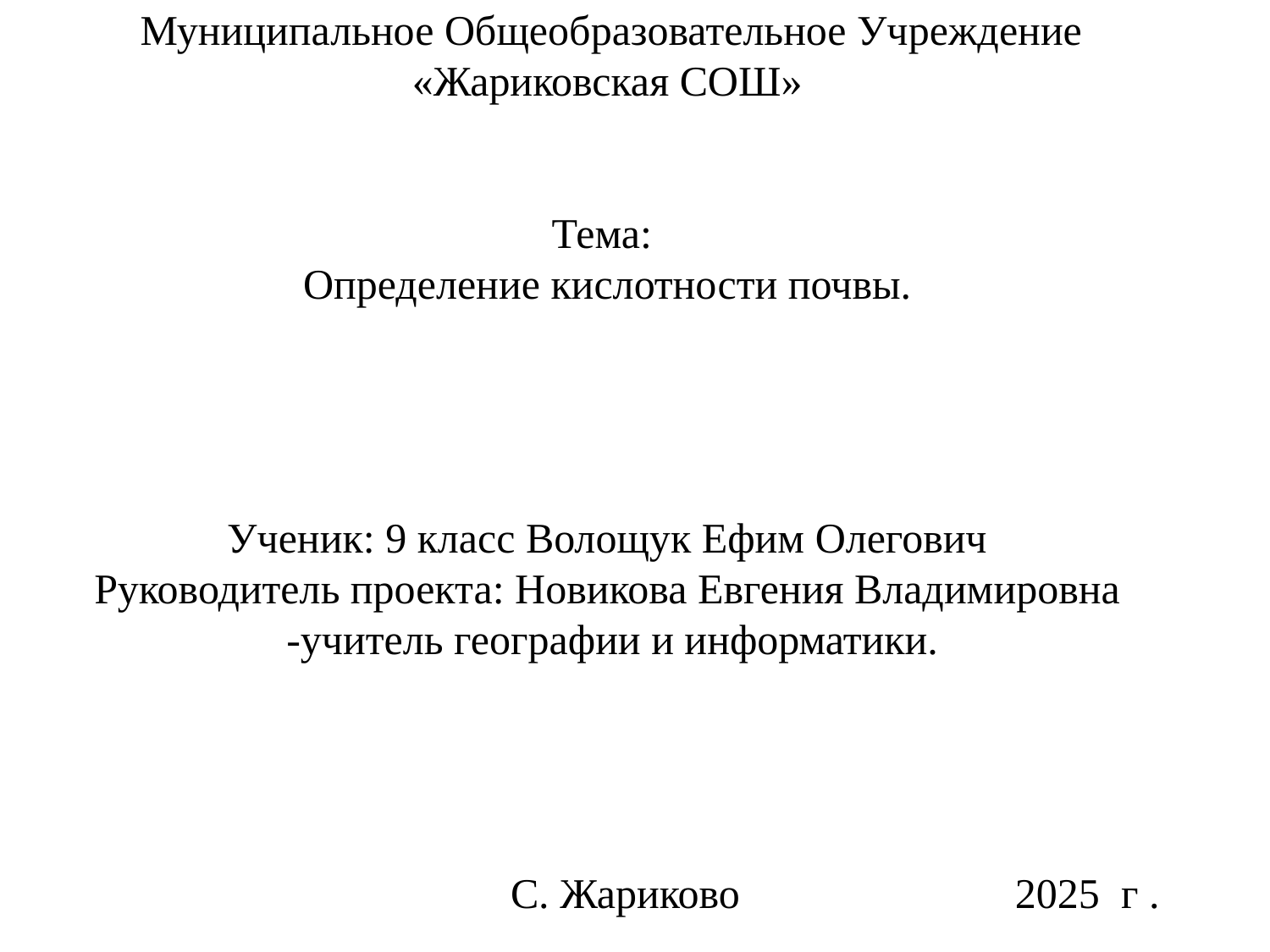

# Муниципальное Общеобразовательное Учреждение «Жариковская СОШ»     Тема: Определение кислотности почвы.       Ученик: 9 класс Волощук Ефим Олегович Руководитель проекта: Новикова Евгения Владимировна -учитель географии и информатики. С. Жариково                          2025  г .